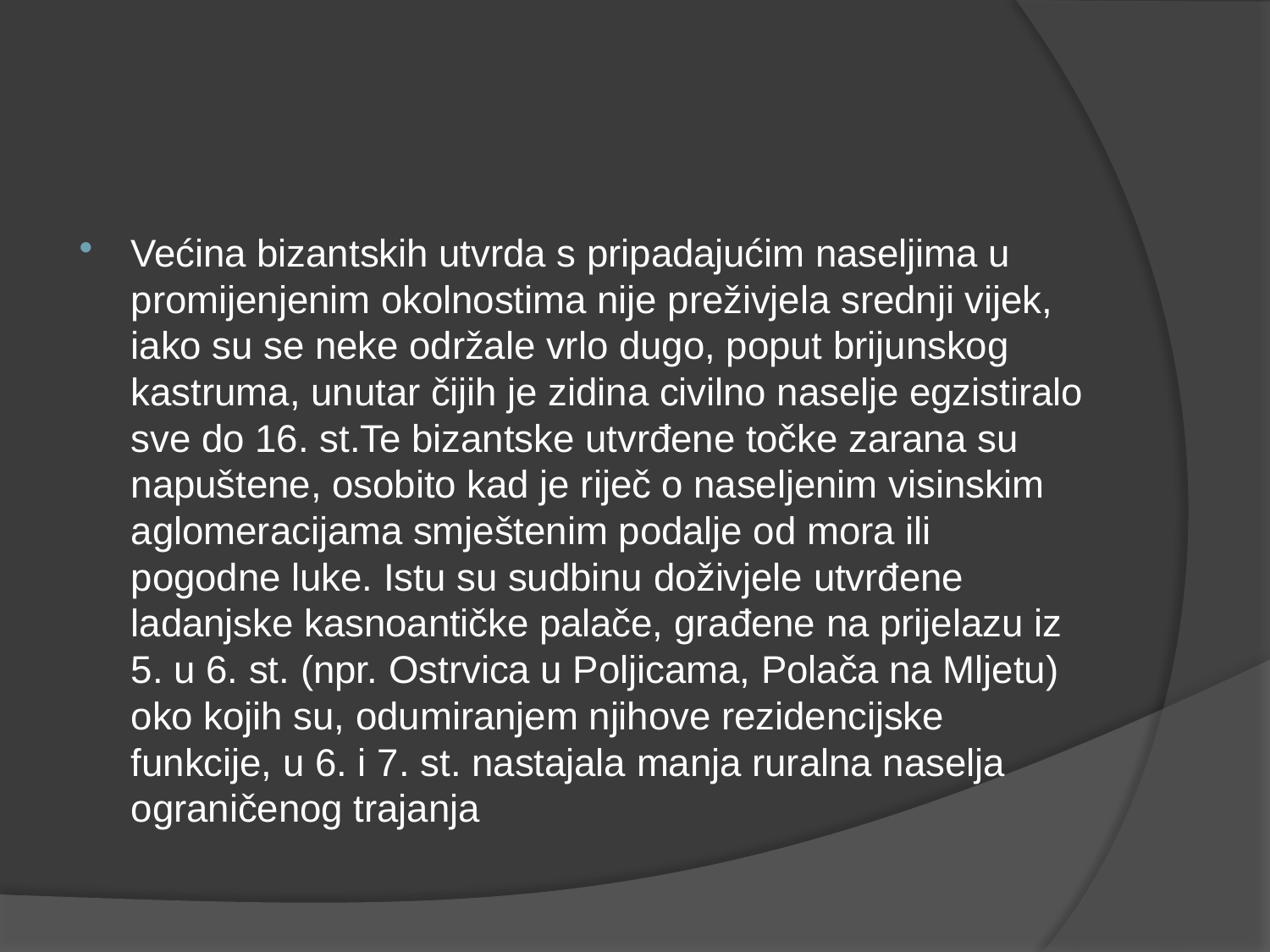

#
Većina bizantskih utvrda s pripadajućim naseljima u promijenjenim okolnostima nije preživjela srednji vijek, iako su se neke održale vrlo dugo, poput brijunskog kastruma, unutar čijih je zidina civilno naselje egzistiralo sve do 16. st.Te bizantske utvrđene točke zarana su napuštene, osobito kad je riječ o naseljenim visinskim aglomeracijama smještenim podalje od mora ili pogodne luke. Istu su sudbinu doživjele utvrđene ladanjske kasnoantičke palače, građene na prijelazu iz 5. u 6. st. (npr. Ostrvica u Poljicama, Polača na Mljetu) oko kojih su, odumiranjem njihove rezidencijske funkcije, u 6. i 7. st. nastajala manja ruralna naselja ograničenog trajanja